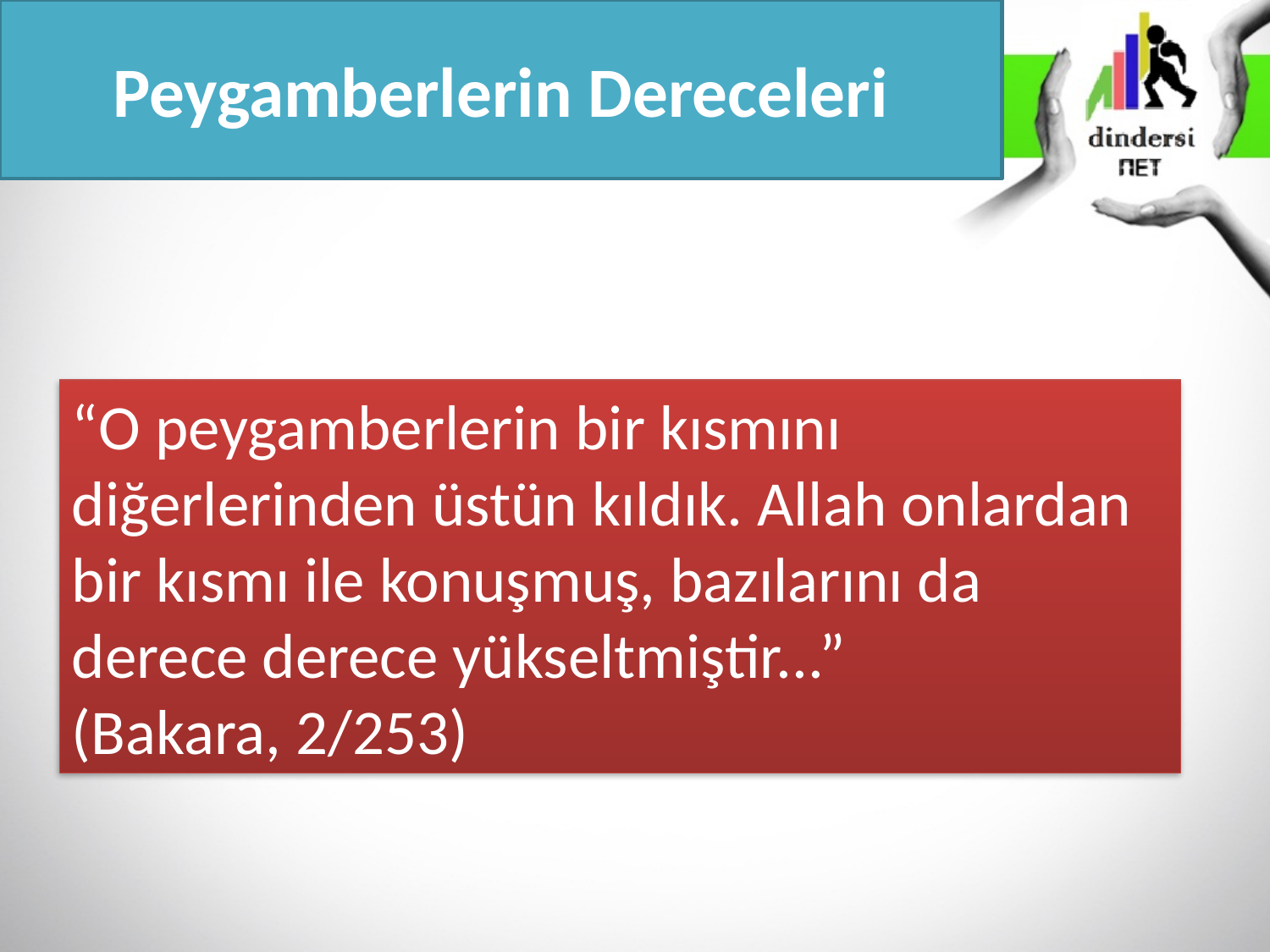

Peygamberlerin Dereceleri
“O peygamberlerin bir kısmını diğerlerinden üstün kıldık. Allah onlardan bir kısmı ile konuşmuş, bazılarını da derece derece yükseltmiştir...”
(Bakara, 2/253)